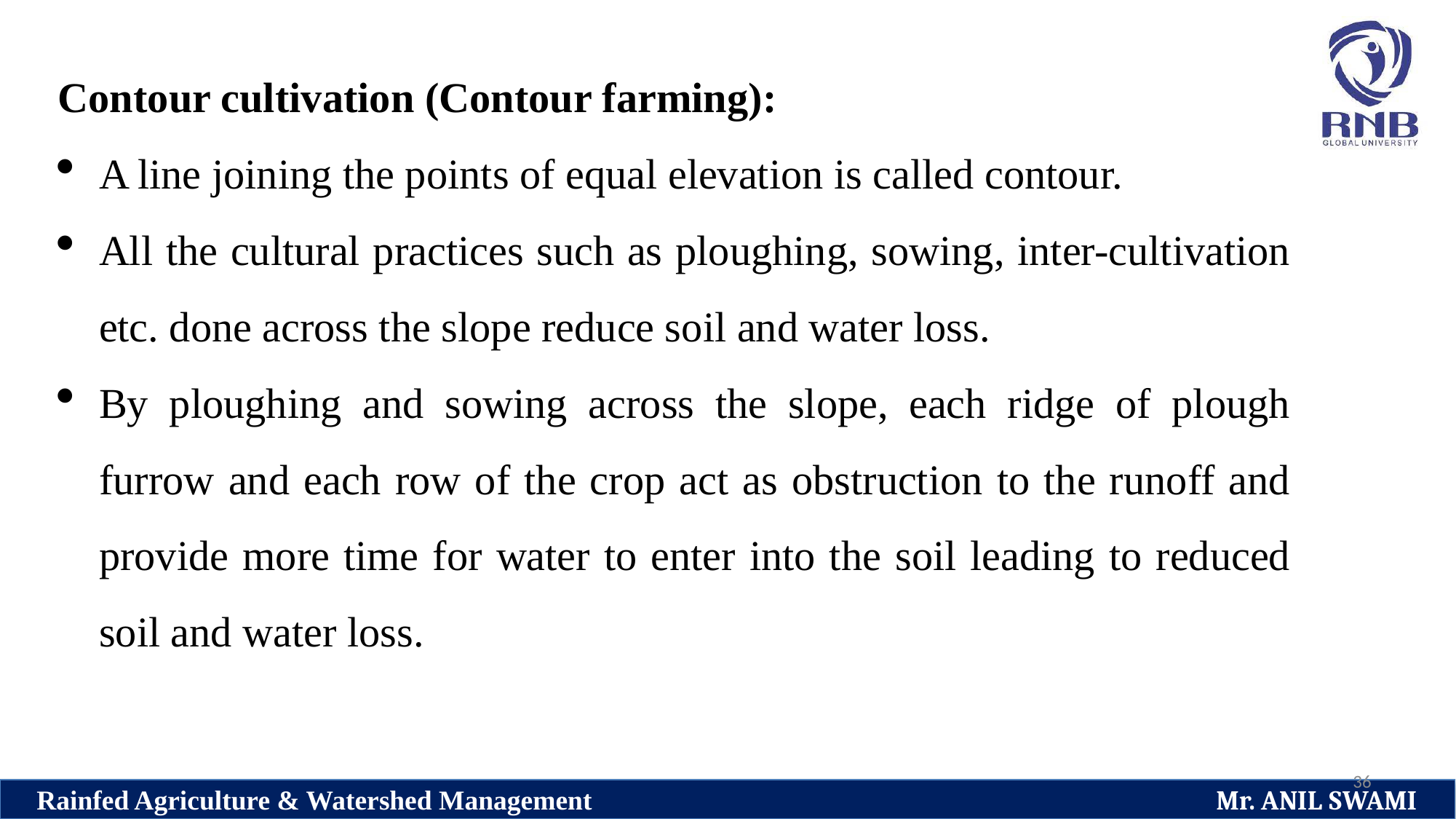

Contour cultivation (Contour farming):
A line joining the points of equal elevation is called contour.
All the cultural practices such as ploughing, sowing, inter-cultivation etc. done across the slope reduce soil and water loss.
By ploughing and sowing across the slope, each ridge of plough furrow and each row of the crop act as obstruction to the runoff and provide more time for water to enter into the soil leading to reduced soil and water loss.
36